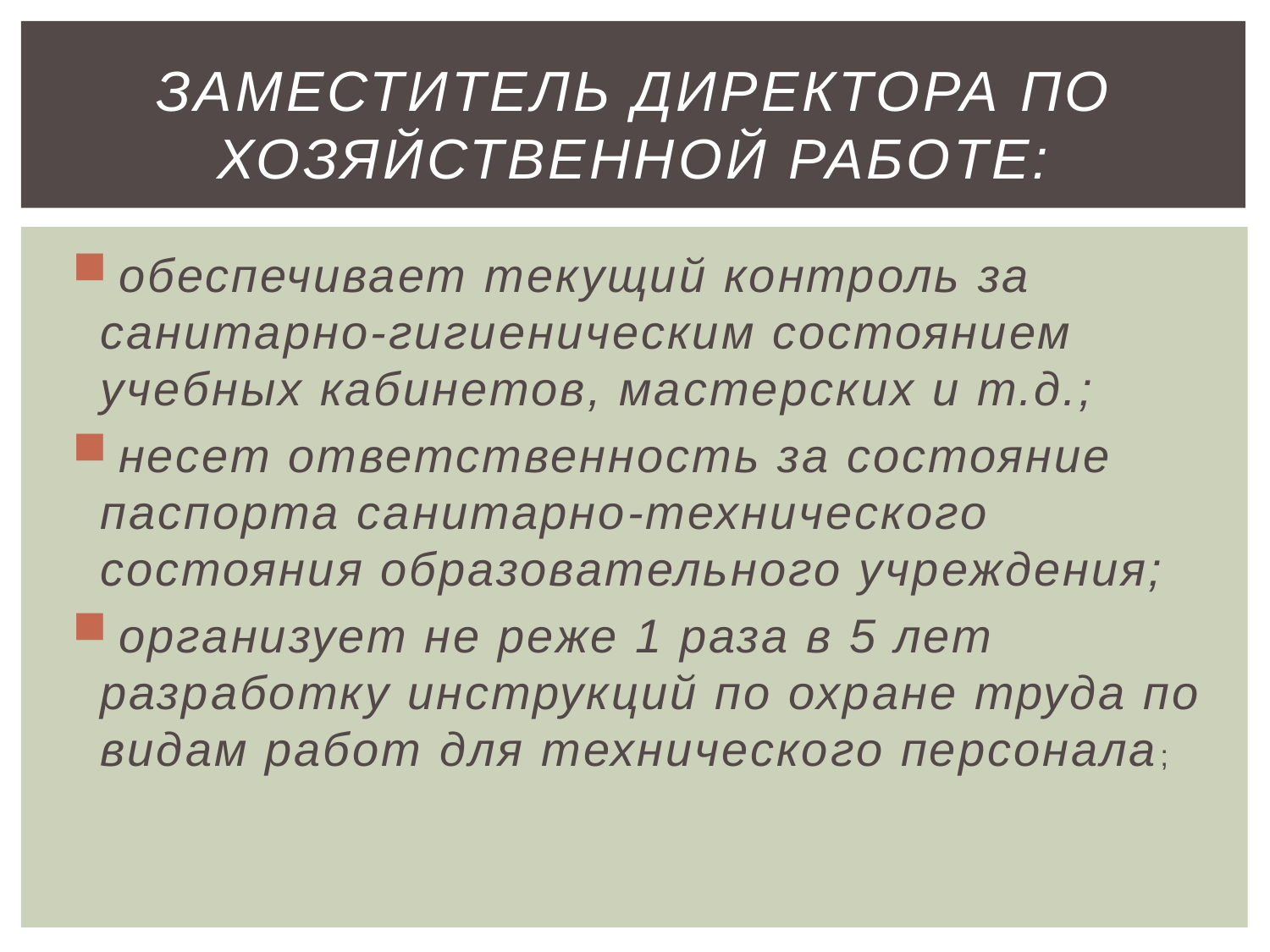

# Заместитель директора по хозяйственной работе:
 обеспечивает текущий контроль за санитарно-гигиеническим состоянием учебных кабинетов, мастерских и т.д.;
 несет ответственность за состояние паспорта санитарно-технического состояния образовательного учреждения;
 организует не реже 1 раза в 5 лет разработку инструкций по охране труда по видам работ для технического персонала;